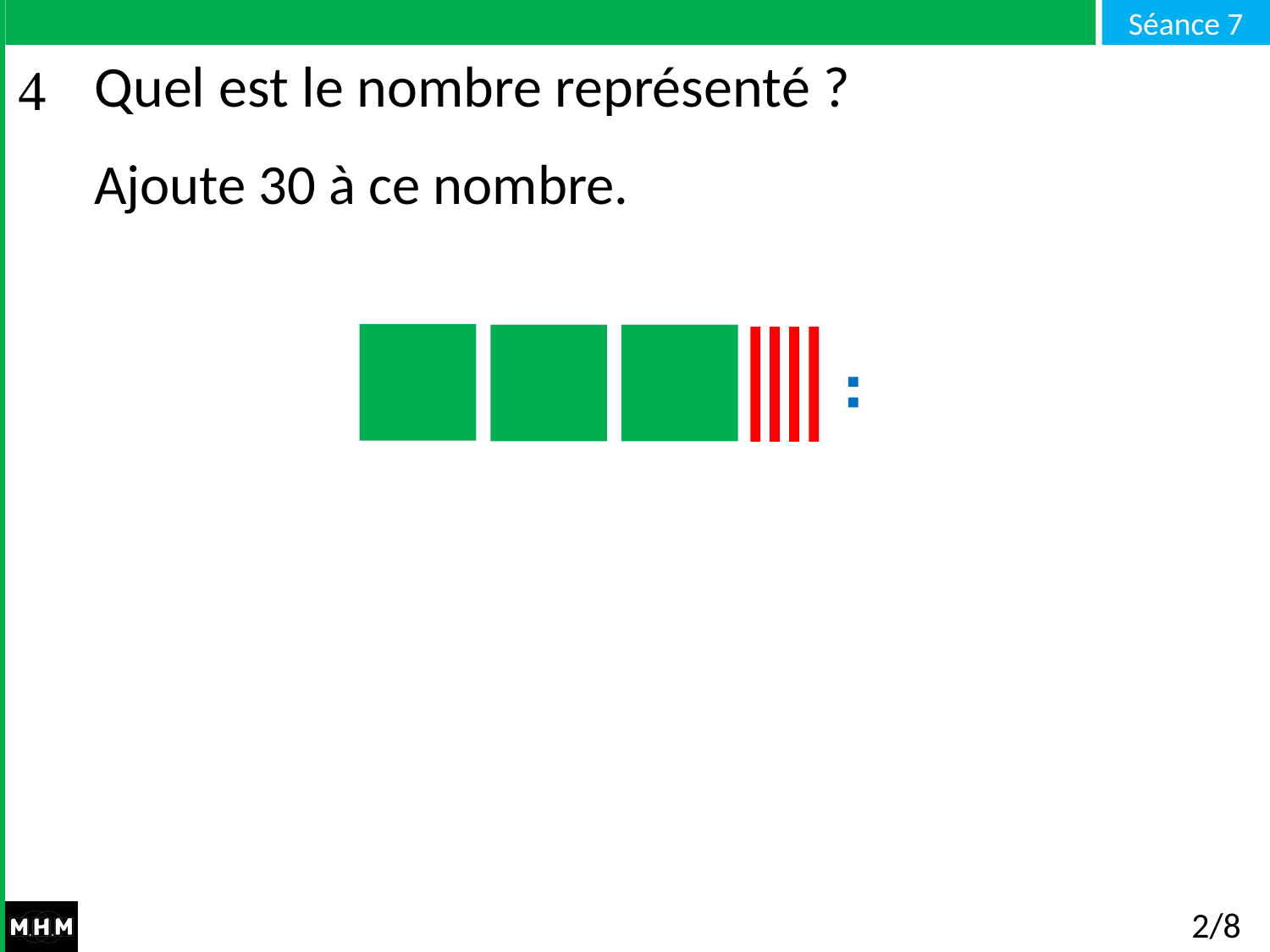

# Quel est le nombre représenté ?
Ajoute 30 à ce nombre.

2/8